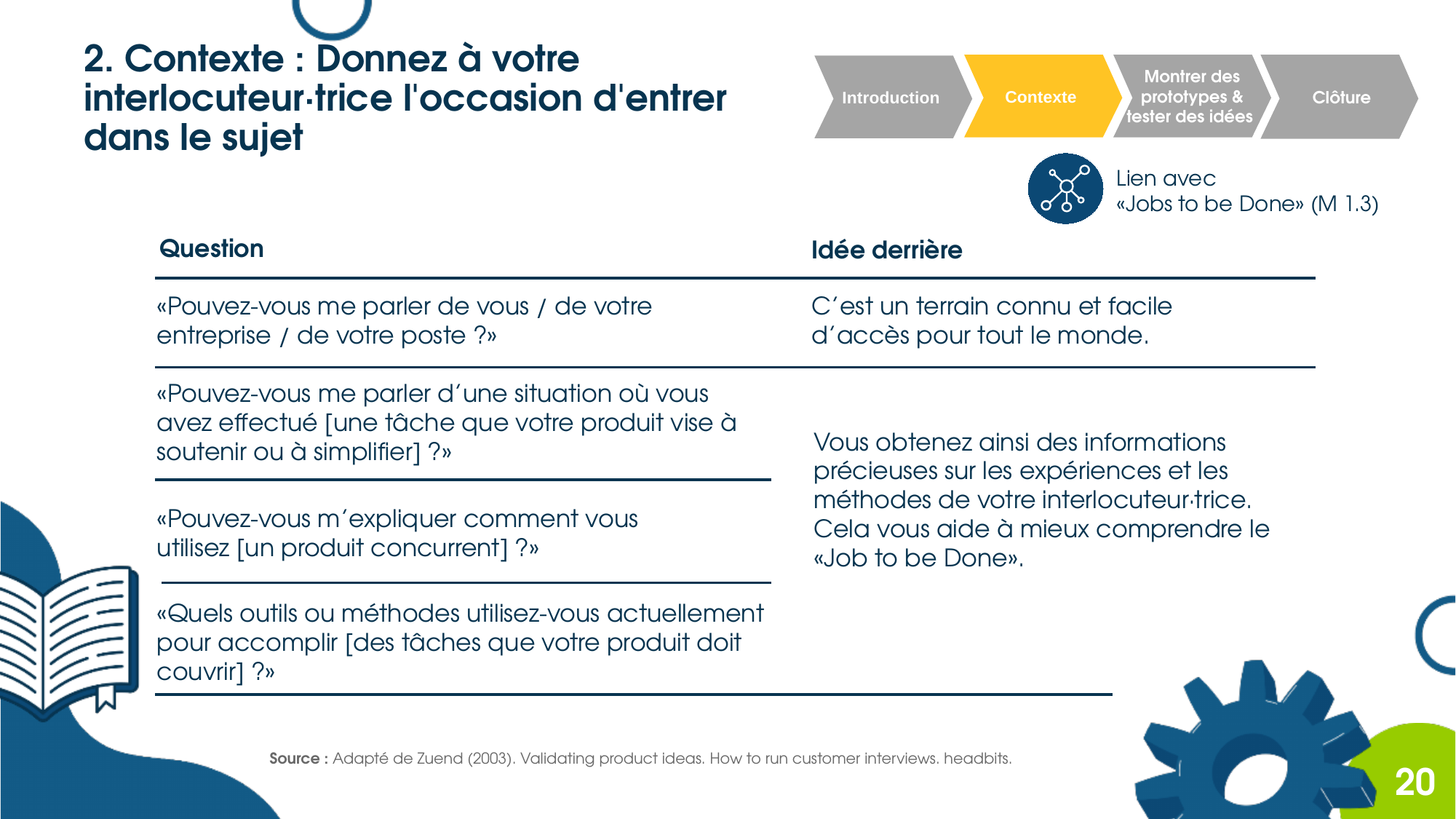

2. Contexte : Donnez à votre interlocuteur·trice l'occasion d'entrer dans le sujet
Contexte
Montrer des prototypes & tester des idées
 Clôture

Introduction

Lien avec
«Jobs to be Done» (M 1.3)
Question
Idée derrière
«Pouvez-vous me parler de vous / de votre entreprise / de votre poste ?»

C’est un terrain connu et facile d’accès pour tout le monde.
«Pouvez-vous me parler d’une situation où vous avez effectué [une tâche que votre produit vise à soutenir ou à simplifier] ?»
Vous obtenez ainsi des informations précieuses sur les expériences et les méthodes de votre interlocuteur·trice. Cela vous aide à mieux comprendre le «Job to be Done».
«Pouvez-vous m’expliquer comment vous utilisez [un produit concurrent] ?»
«Quels outils ou méthodes utilisez-vous actuellement pour accomplir [des tâches que votre produit doit couvrir] ?»
Source : Adapté de Zuend (2003). Validating product ideas. How to run customer interviews. headbits.
20